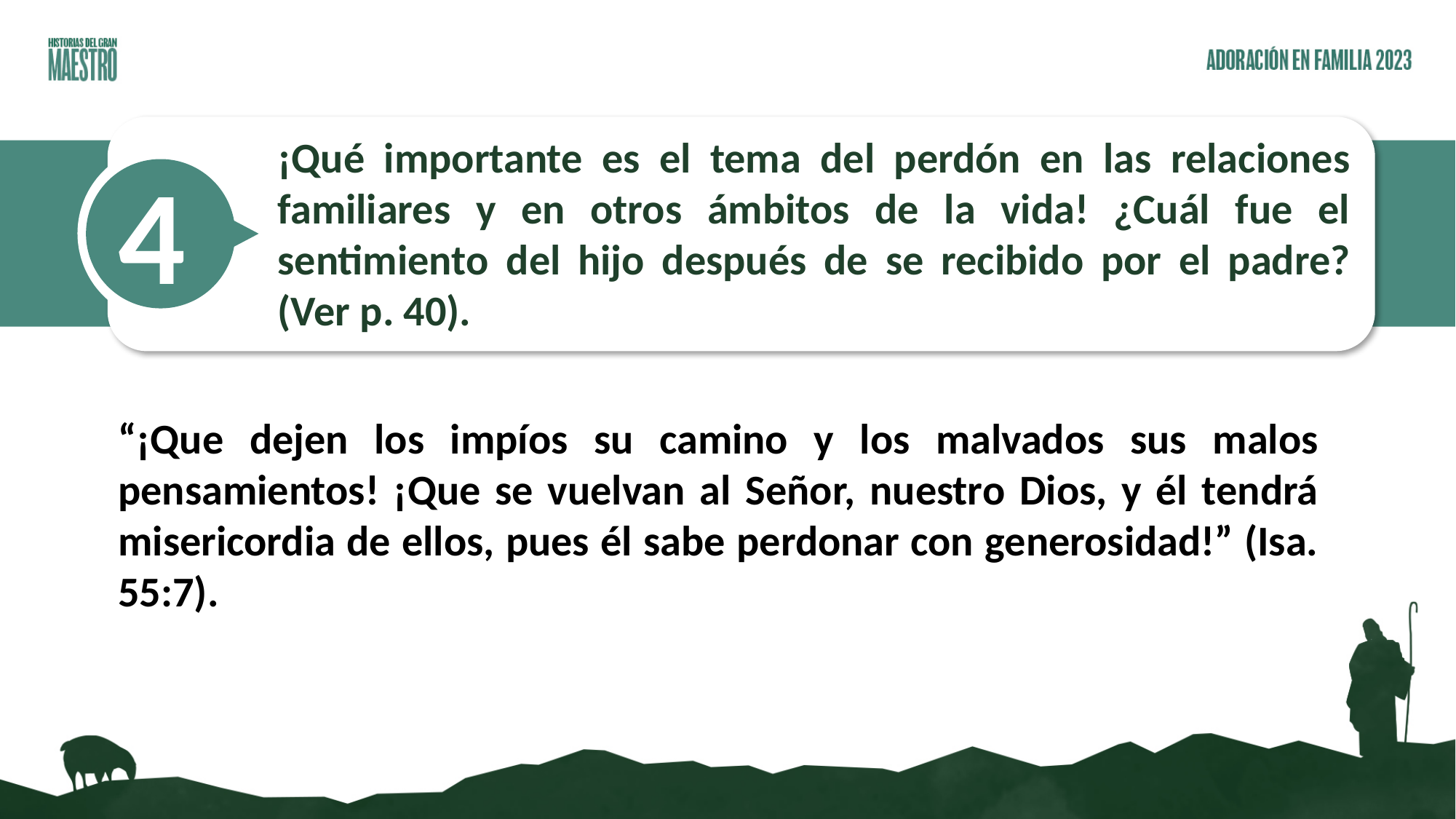

¡Qué importante es el tema del perdón en las relaciones familiares y en otros ámbitos de la vida! ¿Cuál fue el sentimiento del hijo después de se recibido por el padre? (Ver p. 40).
4
“¡Que dejen los impíos su camino y los malvados sus malos pensamientos! ¡Que se vuelvan al Señor, nuestro Dios, y él tendrá misericordia de ellos, pues él sabe perdonar con generosidad!” (Isa. 55:7).